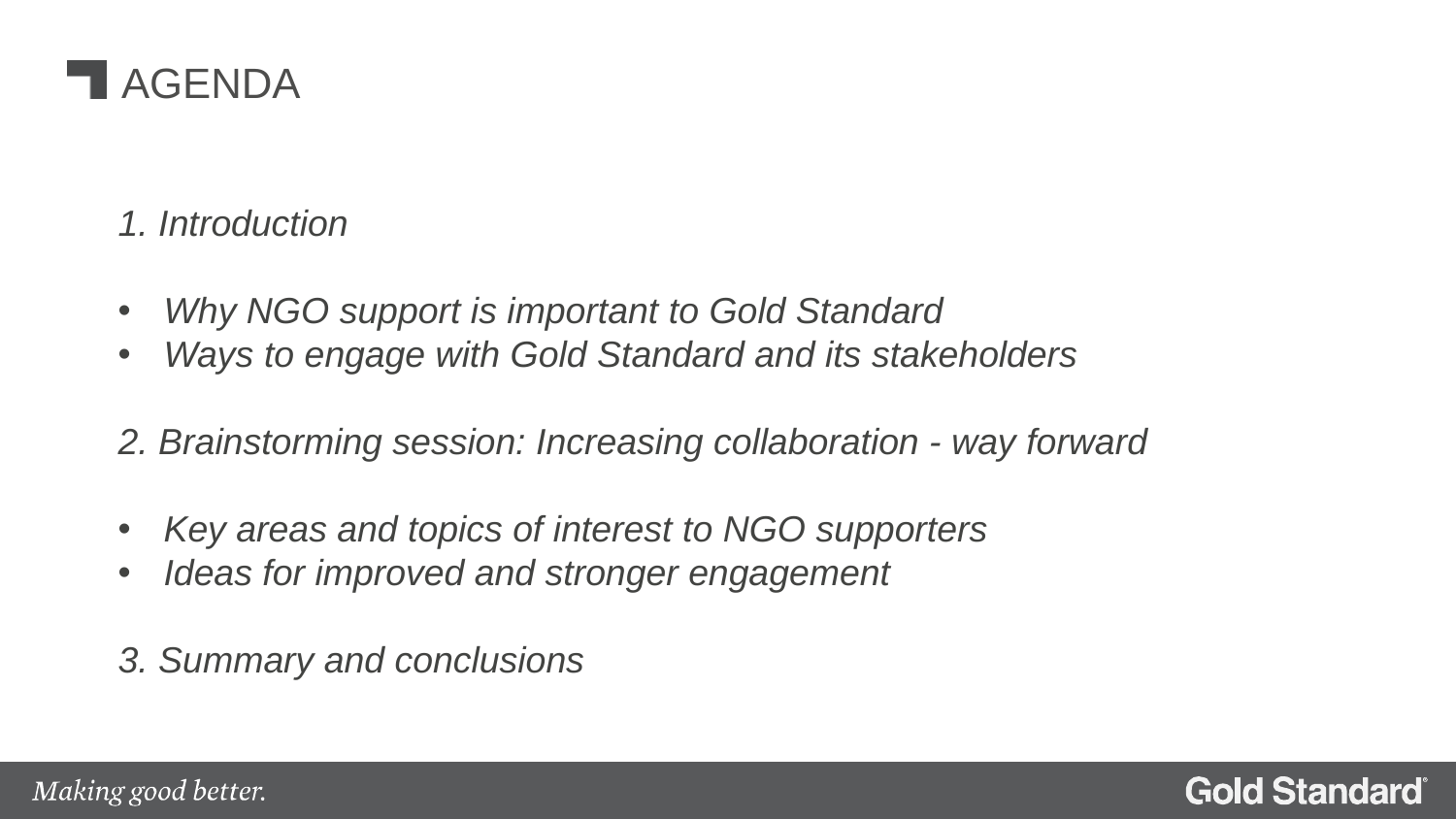

# AGENDA
1. Introduction

Why NGO support is important to Gold Standard
Ways to engage with Gold Standard and its stakeholders

2. Brainstorming session: Increasing collaboration - way forward

Key areas and topics of interest to NGO supporters
Ideas for improved and stronger engagement

3. Summary and conclusions